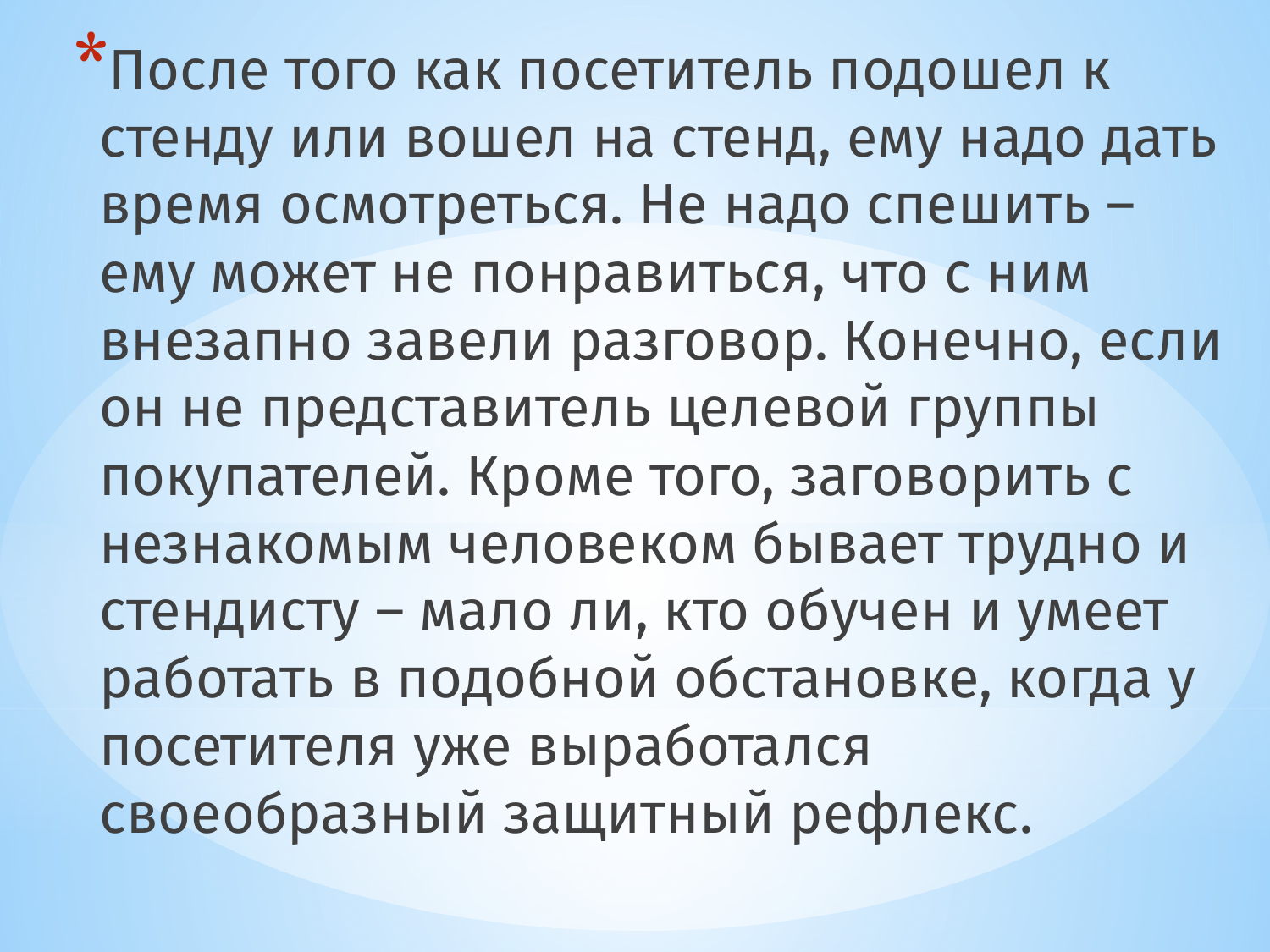

После того как посетитель подошел к стенду или вошел на стенд, ему надо дать время осмотреться. Не надо спешить – ему может не понравиться, что с ним внезапно завели разговор. Конечно, если он не представитель целевой группы покупателей. Кроме того, заговорить с незнакомым человеком бывает трудно и стендисту – мало ли, кто обучен и умеет работать в подобной обстановке, когда у посетителя уже выработался своеобразный защитный рефлекс.
#